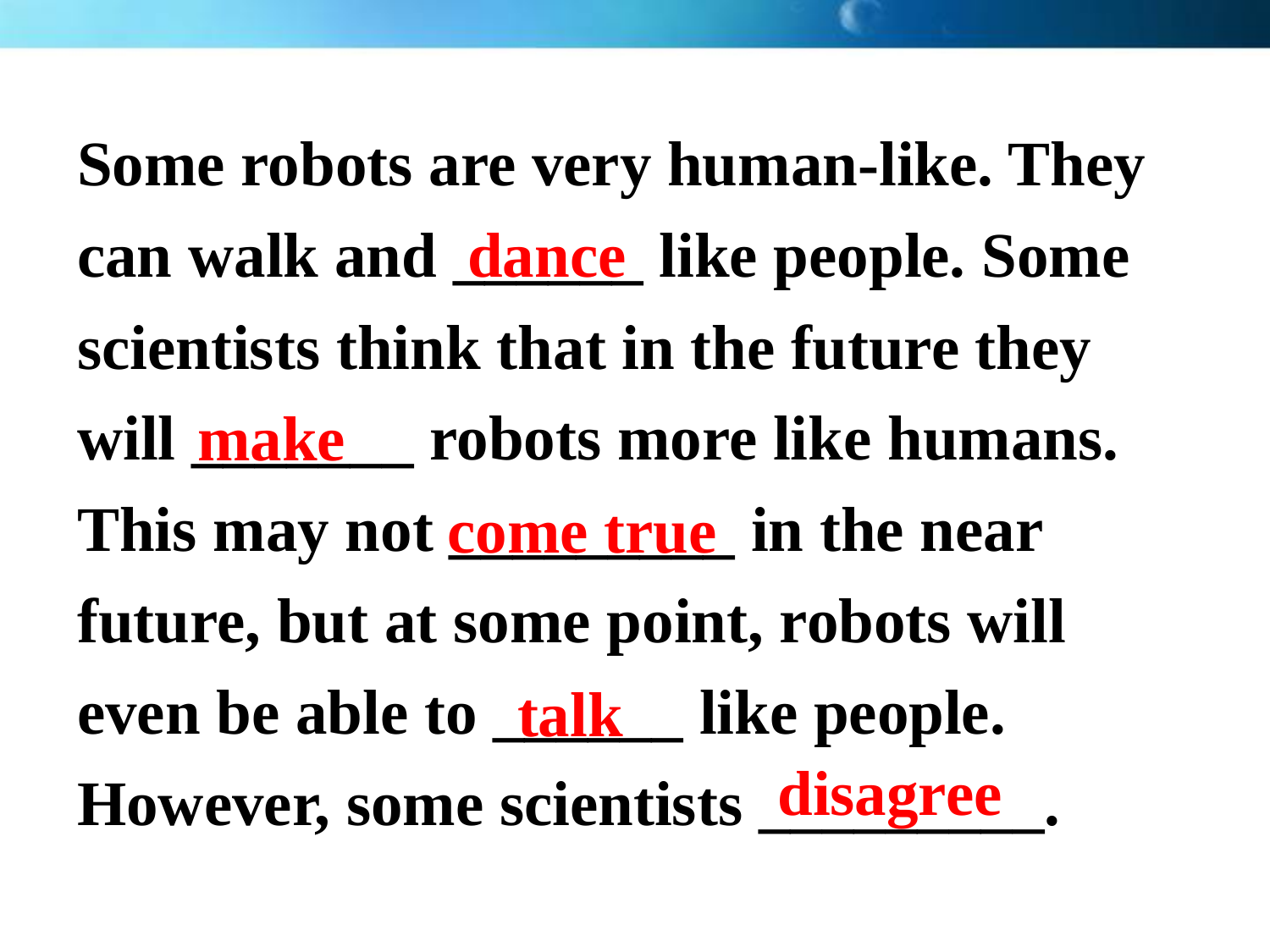

Some robots are very human-like. They can walk and ______ like people. Some scientists think that in the future they will _______ robots more like humans. This may not _________ in the near future, but at some point, robots will even be able to ______ like people. However, some scientists _________.
dance
make
come true
talk
disagree